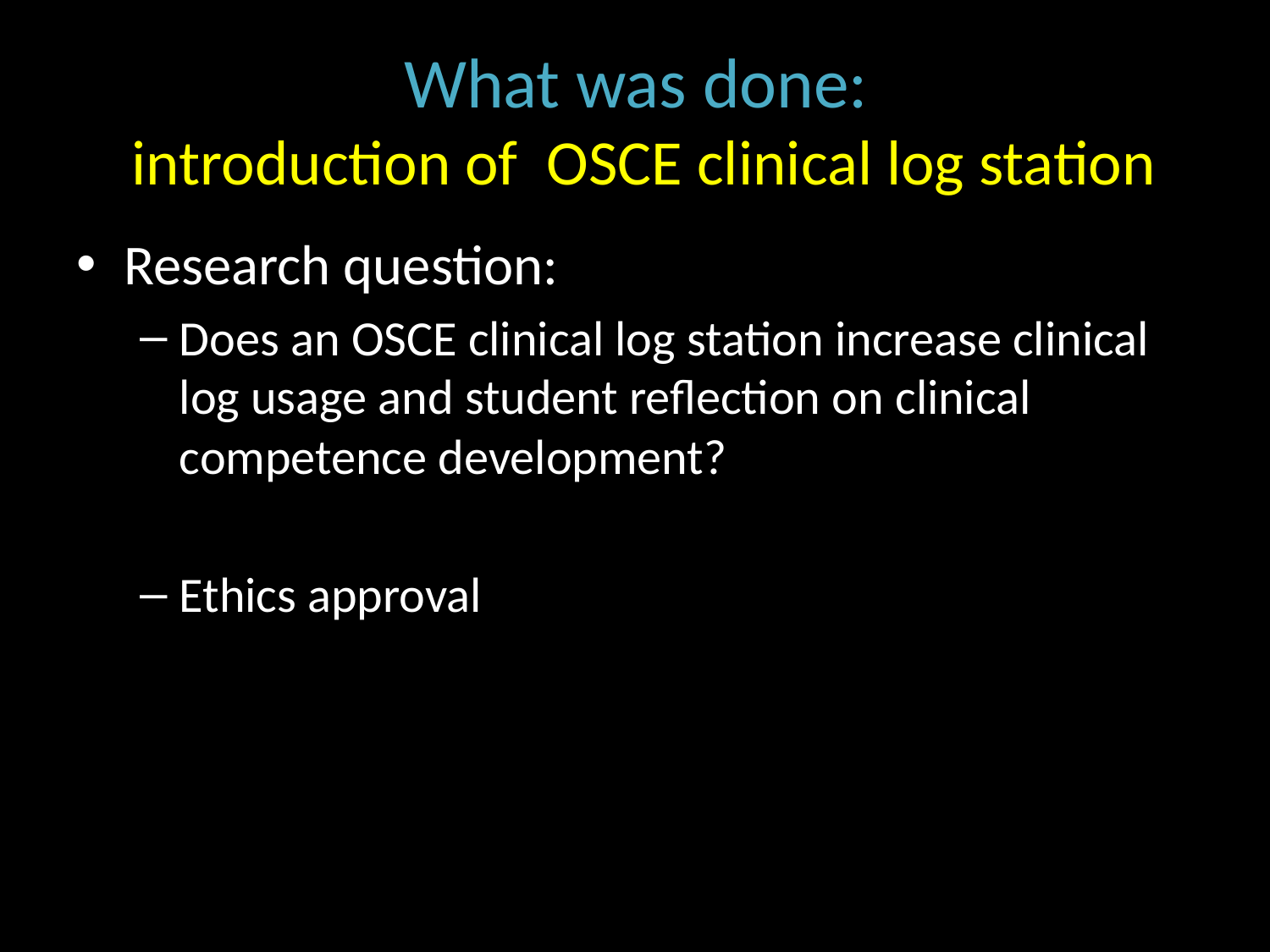

# What was done: introduction of  OSCE clinical log station
Research question:
Does an OSCE clinical log station increase clinical log usage and student reflection on clinical competence development?

Ethics approval